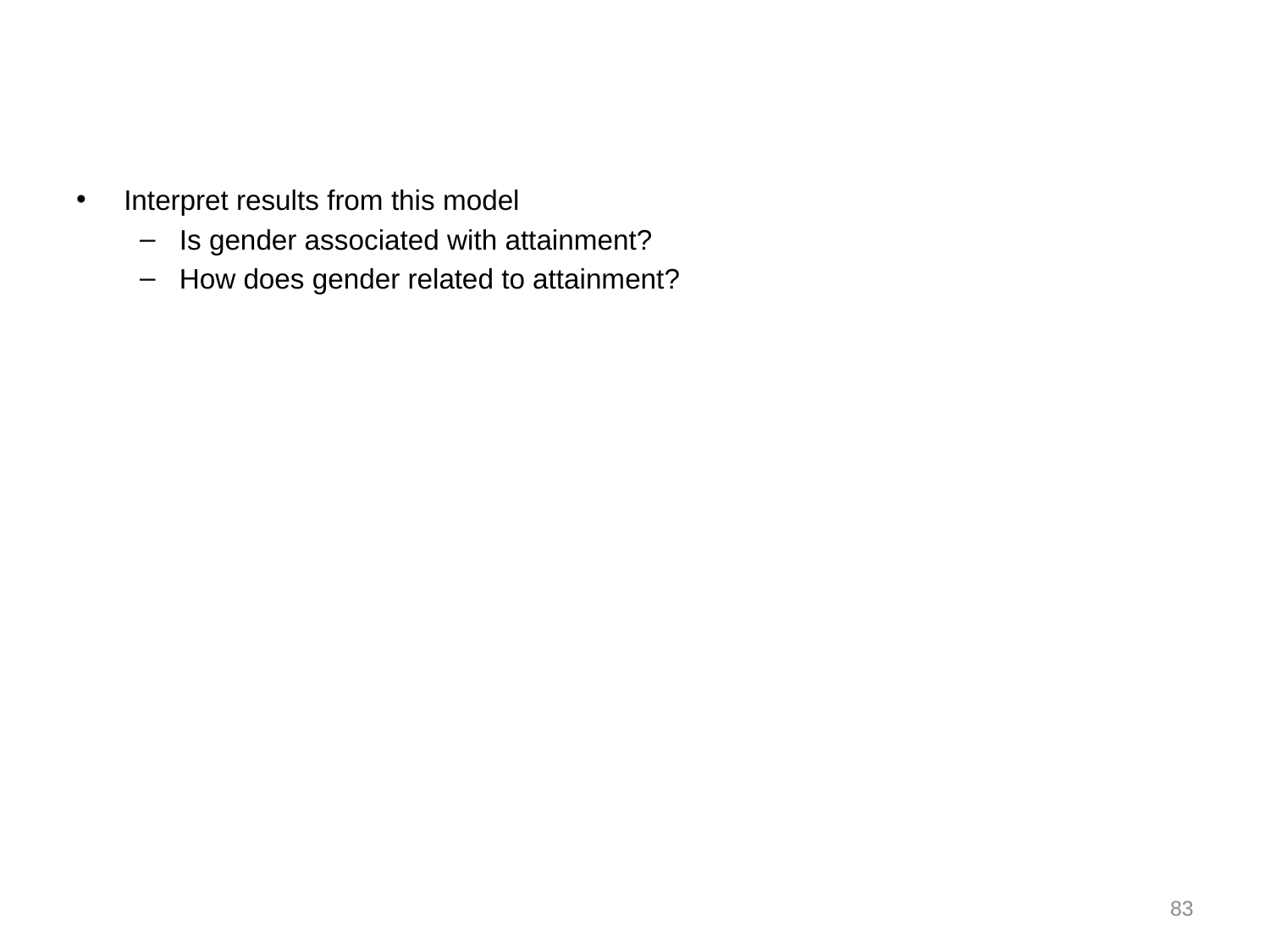

#
Interpret results from this model
Is gender associated with attainment?
How does gender related to attainment?
83